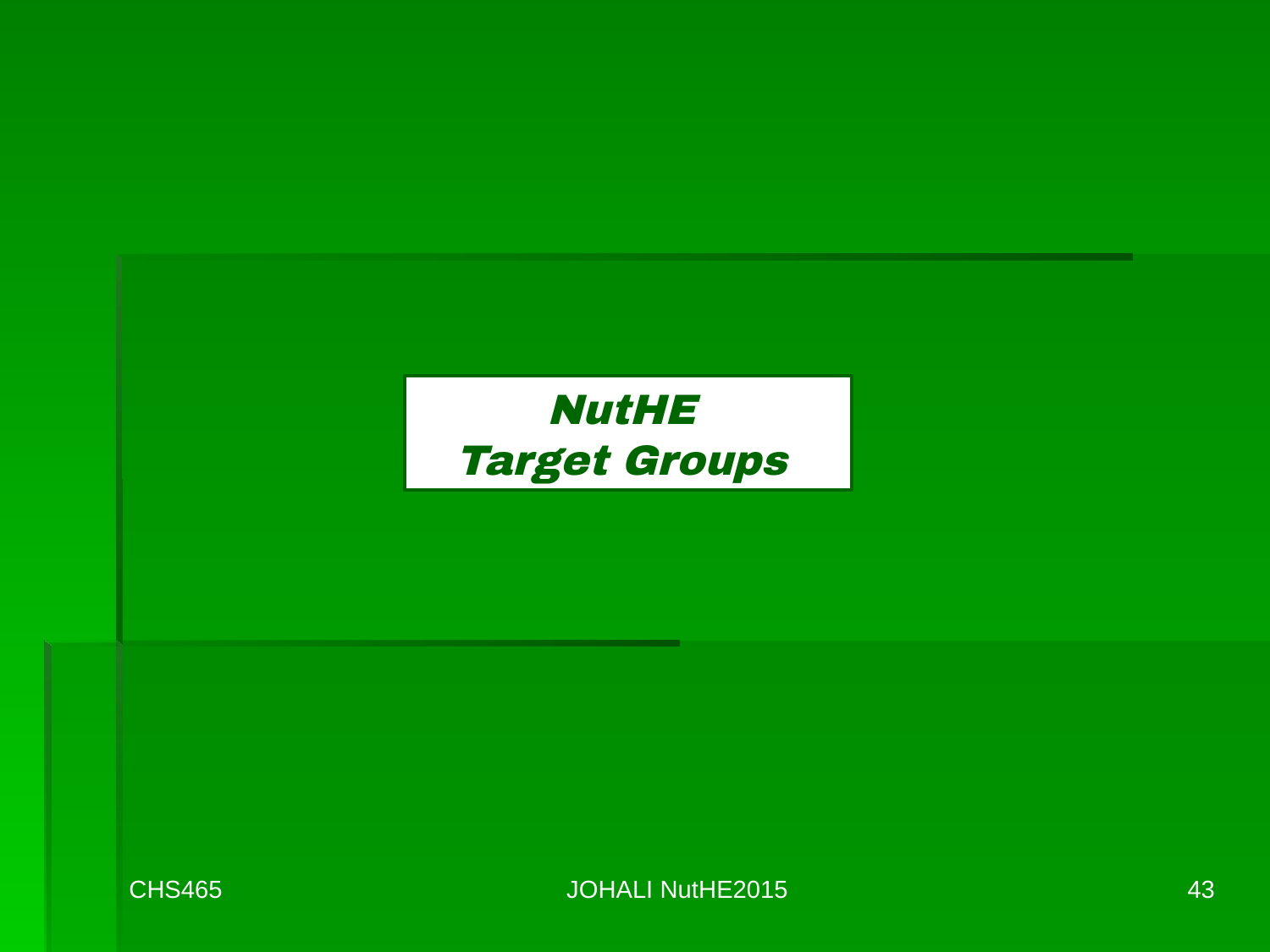

NutHE
Target Groups
CHS465
JOHALI NutHE2015
43